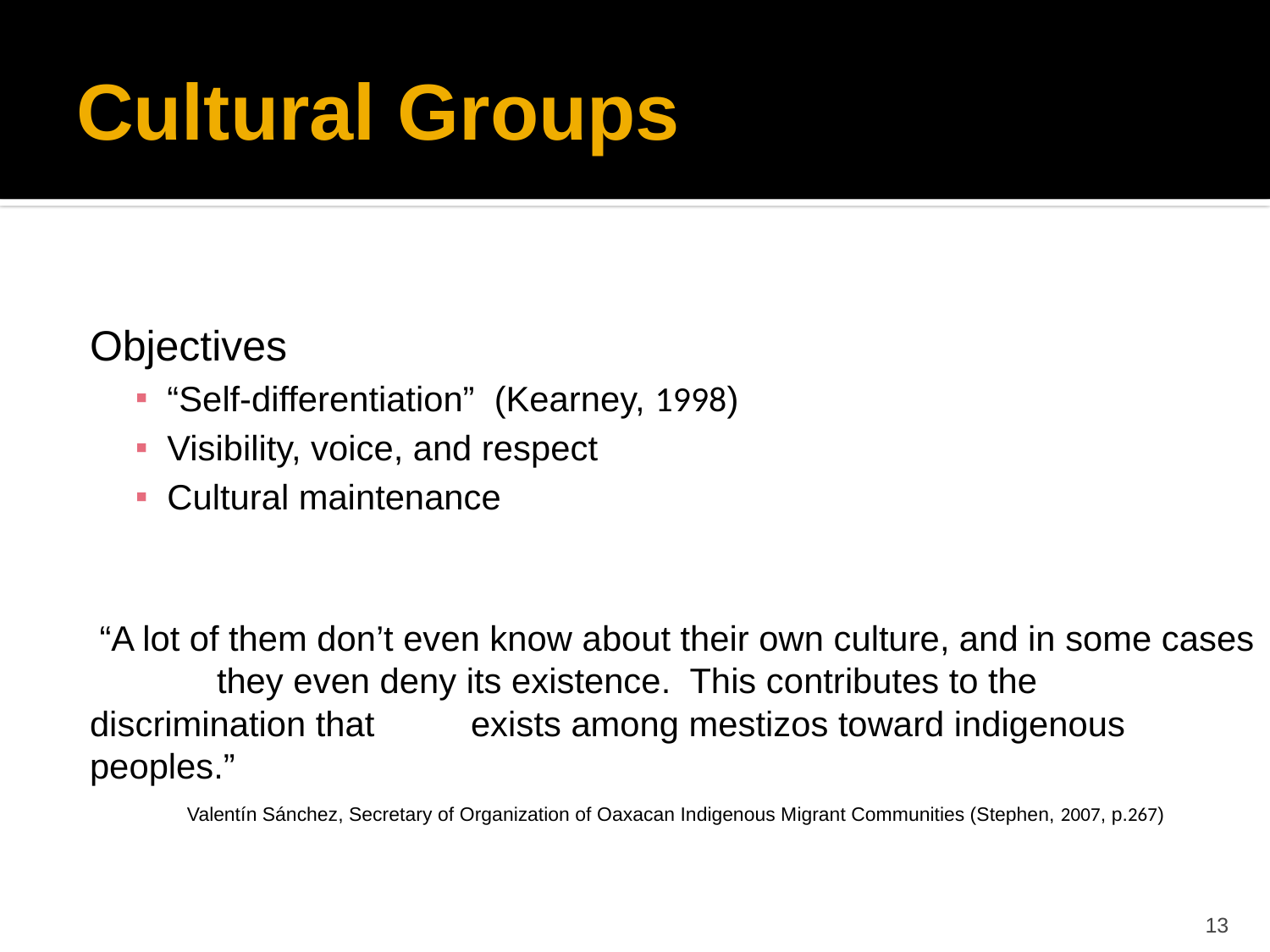

# Cultural Groups

	Objectives
“Self-differentiation”  (Kearney, 1998)
Visibility, voice, and respect
Cultural maintenance

	 “A lot of them don’t even know about their own culture, and in some cases 	they even deny its existence.  This contributes to the discrimination that 	exists among mestizos toward indigenous peoples.”
          Valentín Sánchez, Secretary of Organization of Oaxacan Indigenous Migrant Communities (Stephen, 2007, p.267)

13